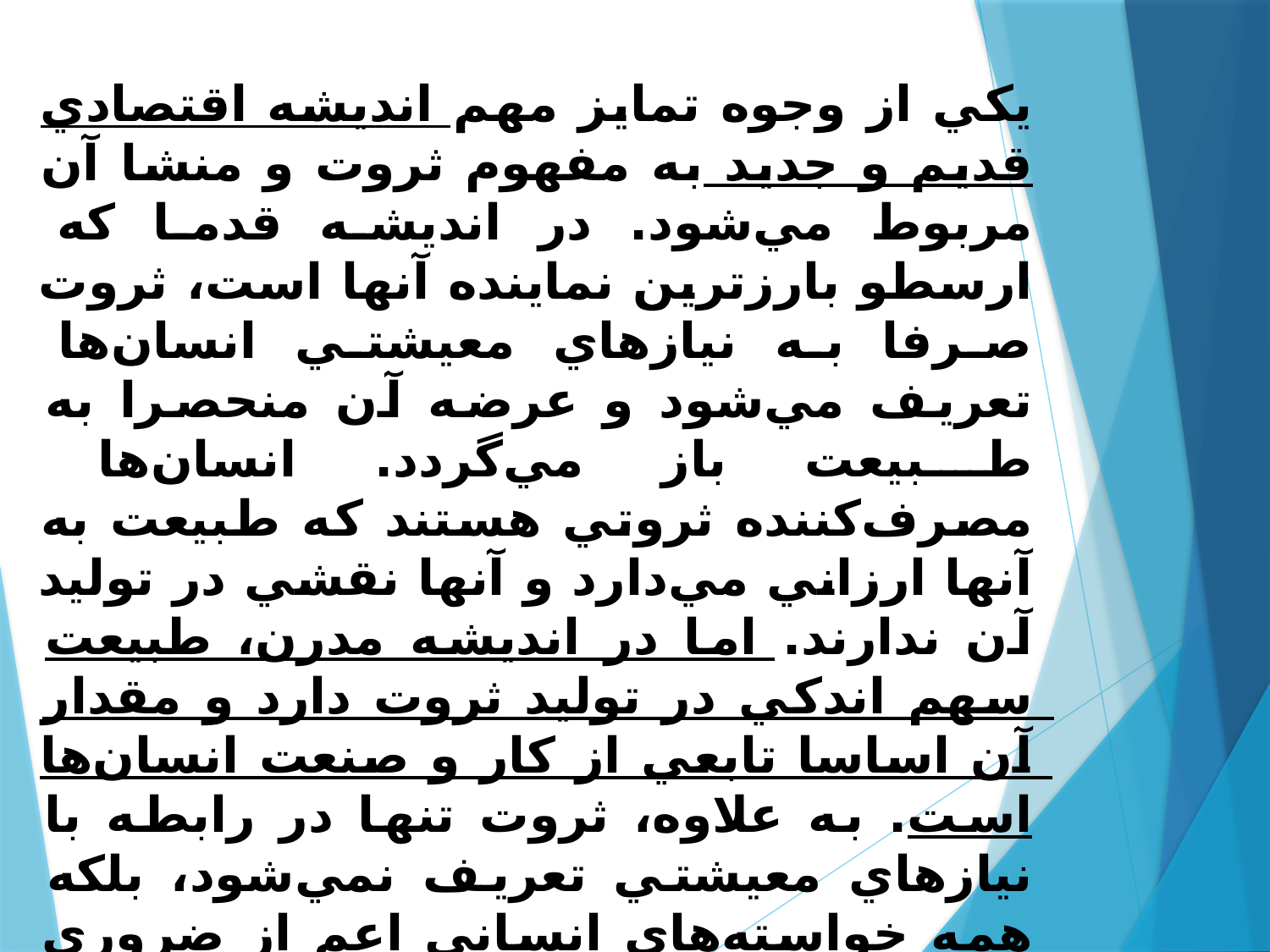

يكي از وجوه تمايز مهم انديشه اقتصادي قديم و جديد به مفهوم ثروت و منشا آن مربوط مي‌شود. در انديشه قدما كه ارسطو بارز‌ترين نماينده آنها است، ثروت صرفا به نياز‌هاي معيشتي انسان‌ها تعريف مي‌شود و عرضه آن منحصرا به طبيعت باز مي‌گردد. انسان‌ها مصرف‌كننده ثروتي هستند كه طبيعت به آنها ارزاني مي‌دارد و آنها نقشي در توليد آن ندارند. اما در انديشه مدرن، طبيعت سهم اندكي در توليد ثروت دارد و مقدار آن اساسا تابعي از كار و صنعت انسان‌ها است. به علاوه، ثروت تنها در رابطه با نياز‌هاي معيشتي تعريف نمي‌شود، بلكه همه خواسته‌هاي انساني اعم از ضروري و غير آن در اين تعريف جديد جاي دارند. در هر صورت انسان مدرن در مركز توليد و مصرف قرار دارد و سطح معيشت و رفاه وي نه در سايه بزرگواري طبيعت بلكه با كار و همت خود او بهبود مي‌يابد.